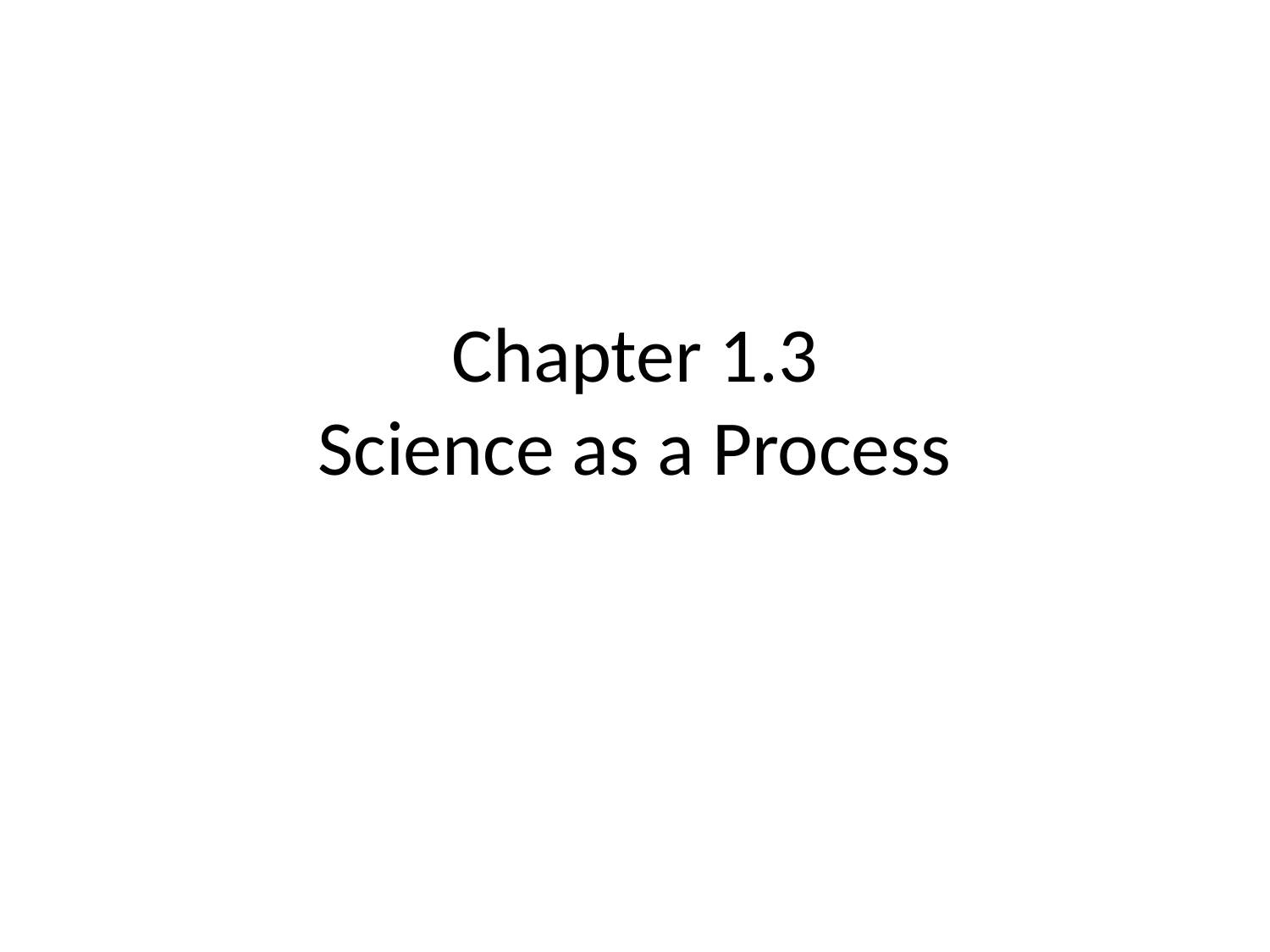

# Chapter 1.3 Science as a Process